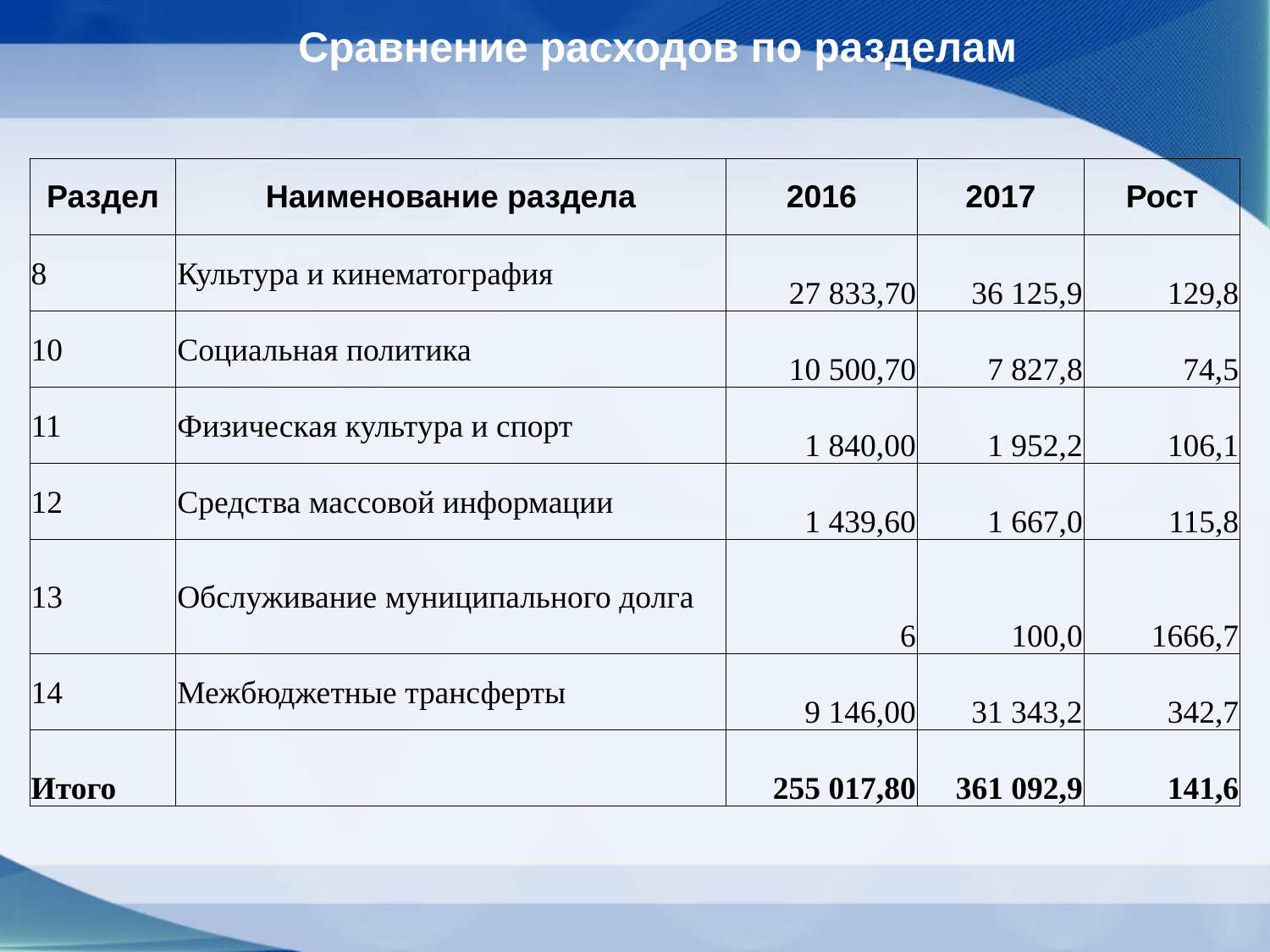

Сравнение расходов по разделам
| Раздел | Наименование раздела | 2016 | 2017 | Рост |
| --- | --- | --- | --- | --- |
| 8 | Культура и кинематография | 27 833,70 | 36 125,9 | 129,8 |
| 10 | Социальная политика | 10 500,70 | 7 827,8 | 74,5 |
| 11 | Физическая культура и спорт | 1 840,00 | 1 952,2 | 106,1 |
| 12 | Средства массовой информации | 1 439,60 | 1 667,0 | 115,8 |
| 13 | Обслуживание муниципального долга | 6 | 100,0 | 1666,7 |
| 14 | Межбюджетные трансферты | 9 146,00 | 31 343,2 | 342,7 |
| Итого |  | 255 017,80 | 361 092,9 | 141,6 |